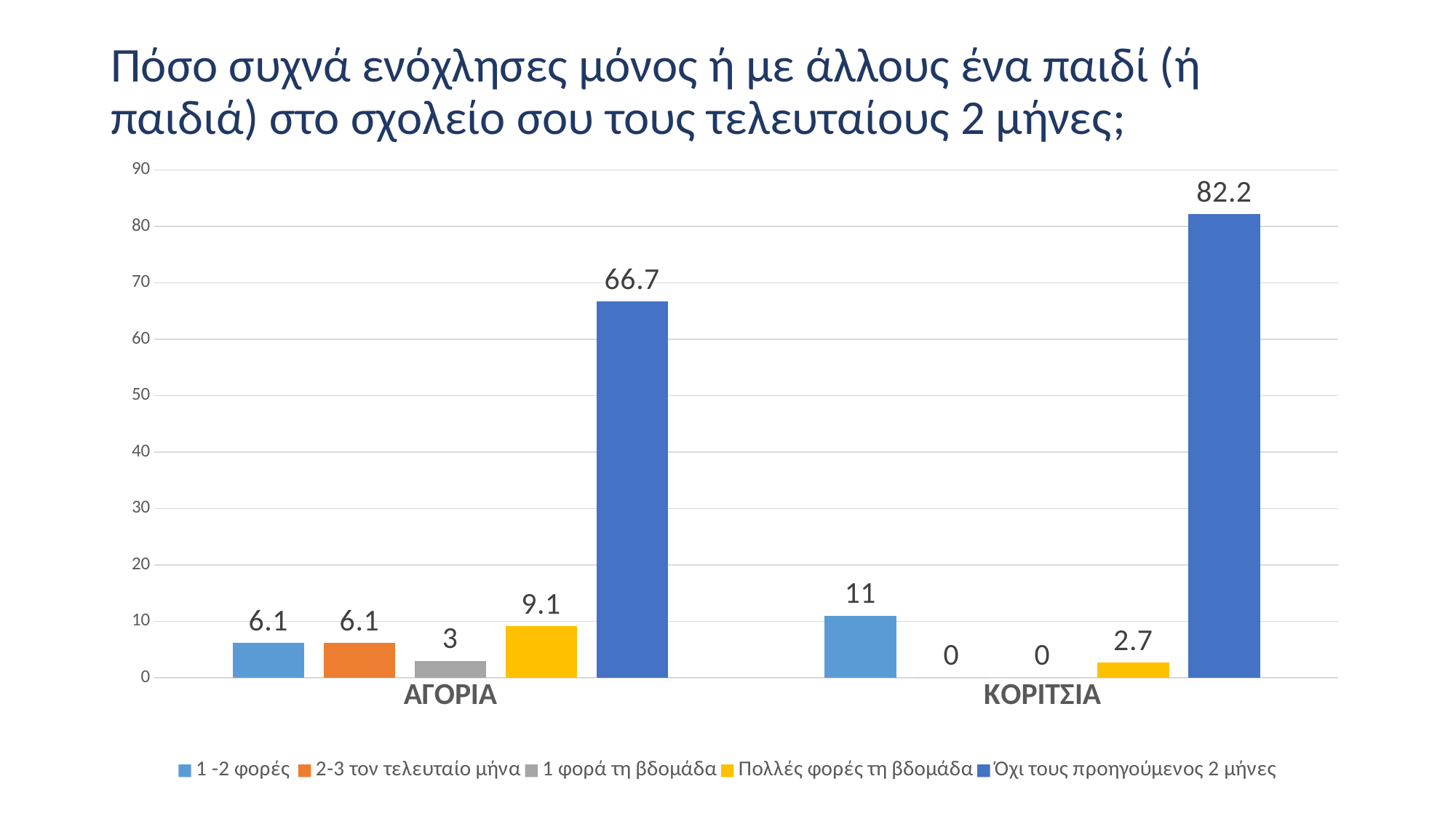

# Πόσο συχνά ενόχλησες μόνος ή με άλλους ένα παιδί (ή παιδιά) στο σχολείο σου τους τελευταίους 2 μήνες;

### Chart

| Category | 1 -2 φορές  | 2-3 τον τελευταίο μήνα | 1 φορά τη βδομάδα | Πολλές φορές τη βδομάδα | Όχι τους προηγούμενος 2 μήνες |
|---|---|---|---|---|---|
| ΑΓΟΡΙΑ | 6.1 | 6.1 | 3.0 | 9.1 | 66.7 |
| ΚΟΡΙΤΣΙΑ | 11.0 | 0.0 | 0.0 | 2.7 | 82.2 |